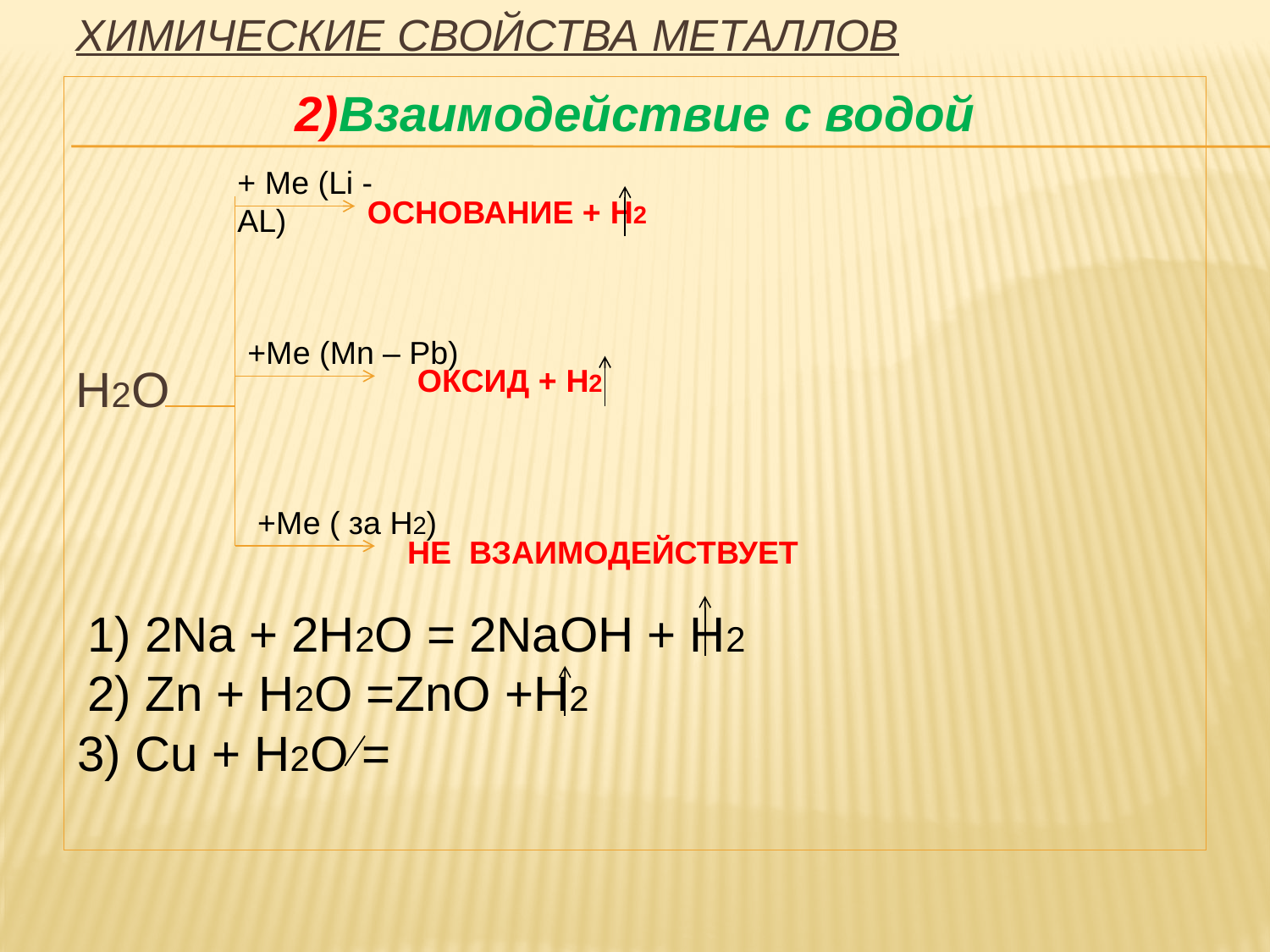

# Химические свойства металлов
2)Взаимодействие с водой

H2O
+ Ме (Li - AL)
ОСНОВАНИЕ + H2
                  ОКСИД + H2
+Ме (Mn – Pb)
+Ме ( за H2)
НЕ  ВЗАИМОДЕЙСТВУЕТ
1) 2Na + 2H2O = 2NaOH + H2
2) Zn + H2O =ZnO +H2
3) Cu + H2O =